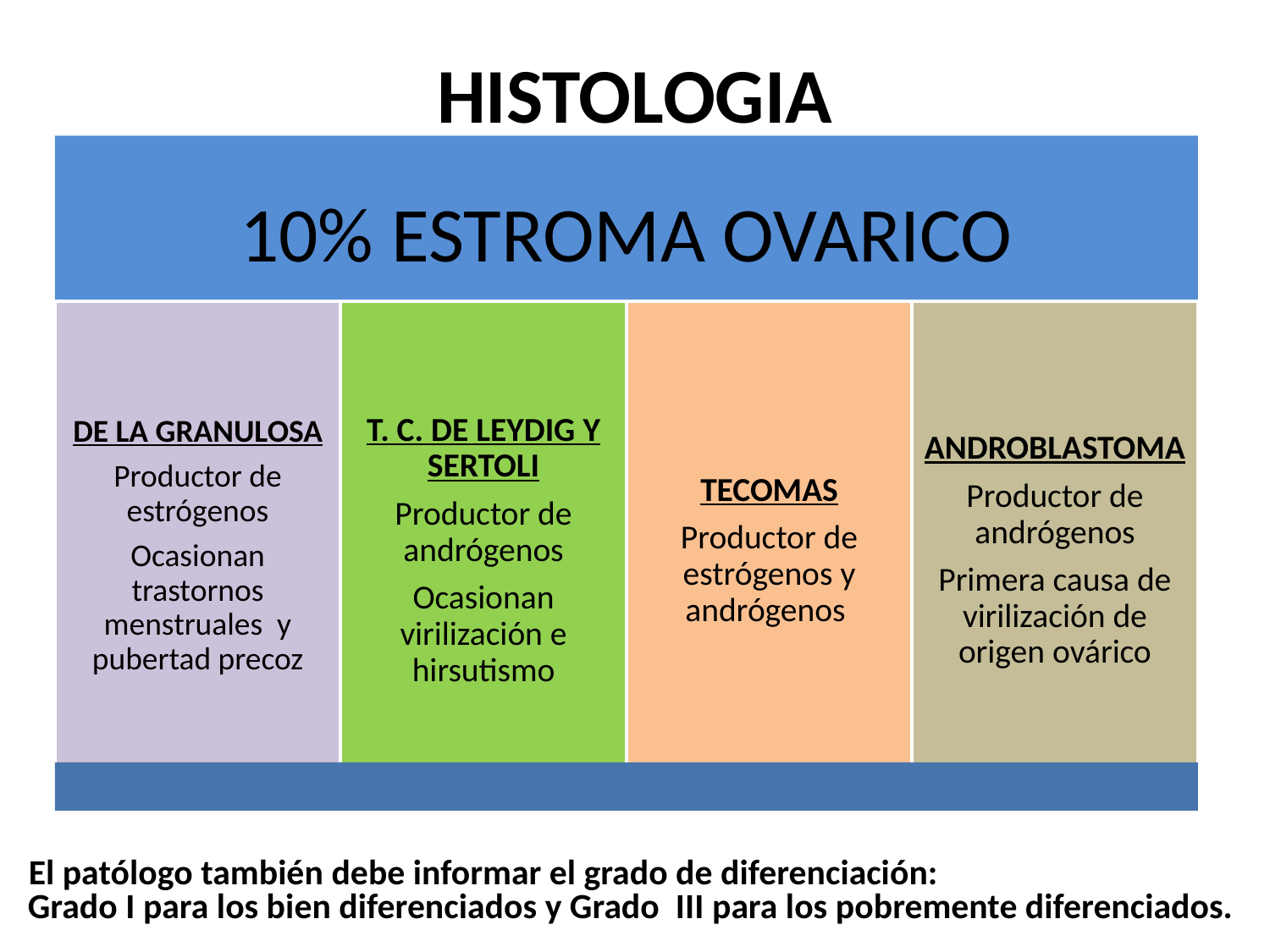

# HISTOLOGIA
10% ESTROMA OVARICO
DE LA GRANULOSA
Productor de estrógenos
Ocasionan trastornos menstruales  y pubertad precoz
T. C. DE LEYDIG Y SERTOLI
Productor de andrógenos
Ocasionan virilización e hirsutismo
TECOMAS
Productor de estrógenos y andrógenos
ANDROBLASTOMA
Productor de andrógenos
Primera causa de virilización de origen ovárico
        El patólogo también debe informar el grado de diferenciación:
Grado I para los bien diferenciados y Grado  III para los pobremente diferenciados.